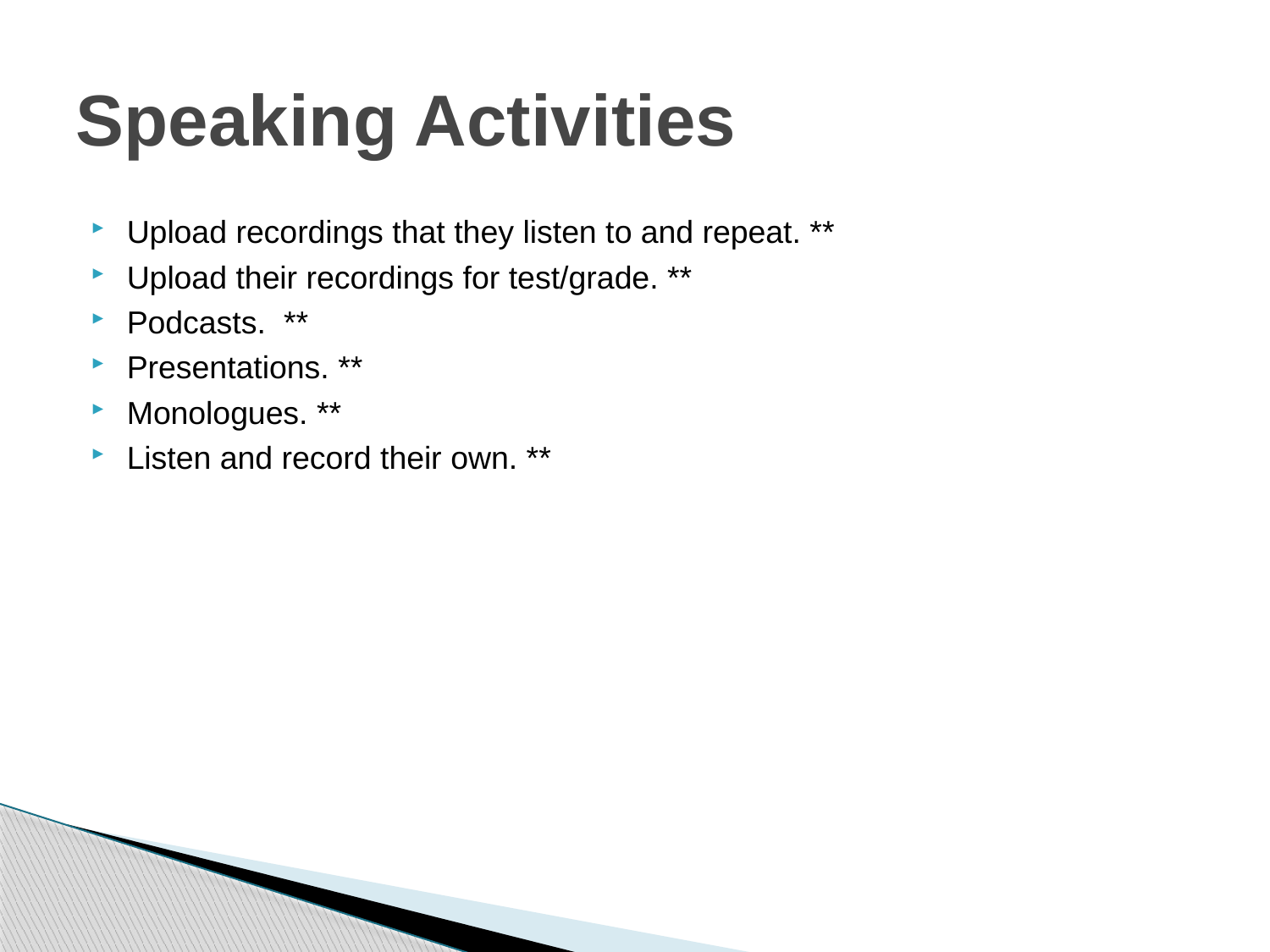

# Speaking Activities
Upload recordings that they listen to and repeat. **
Upload their recordings for test/grade. **
Podcasts.  **
Presentations. **
Monologues. **
Listen and record their own. **